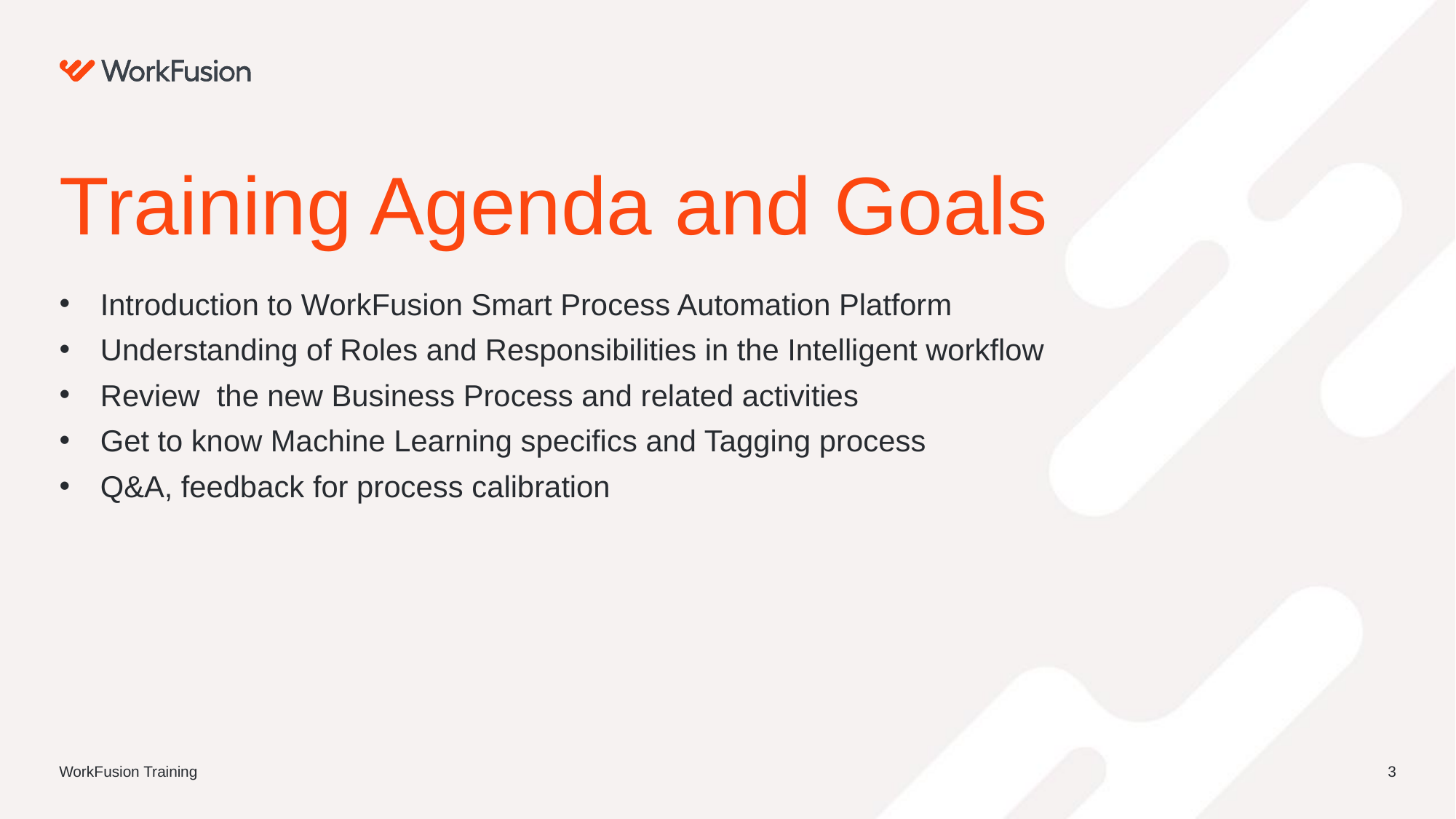

# Training Agenda and Goals
Introduction to WorkFusion Smart Process Automation Platform
Understanding of Roles and Responsibilities in the Intelligent workflow
Review  the new Business Process and related activities
Get to know Machine Learning specifics and Tagging process
Q&A, feedback for process calibration

WorkFusion Training
3